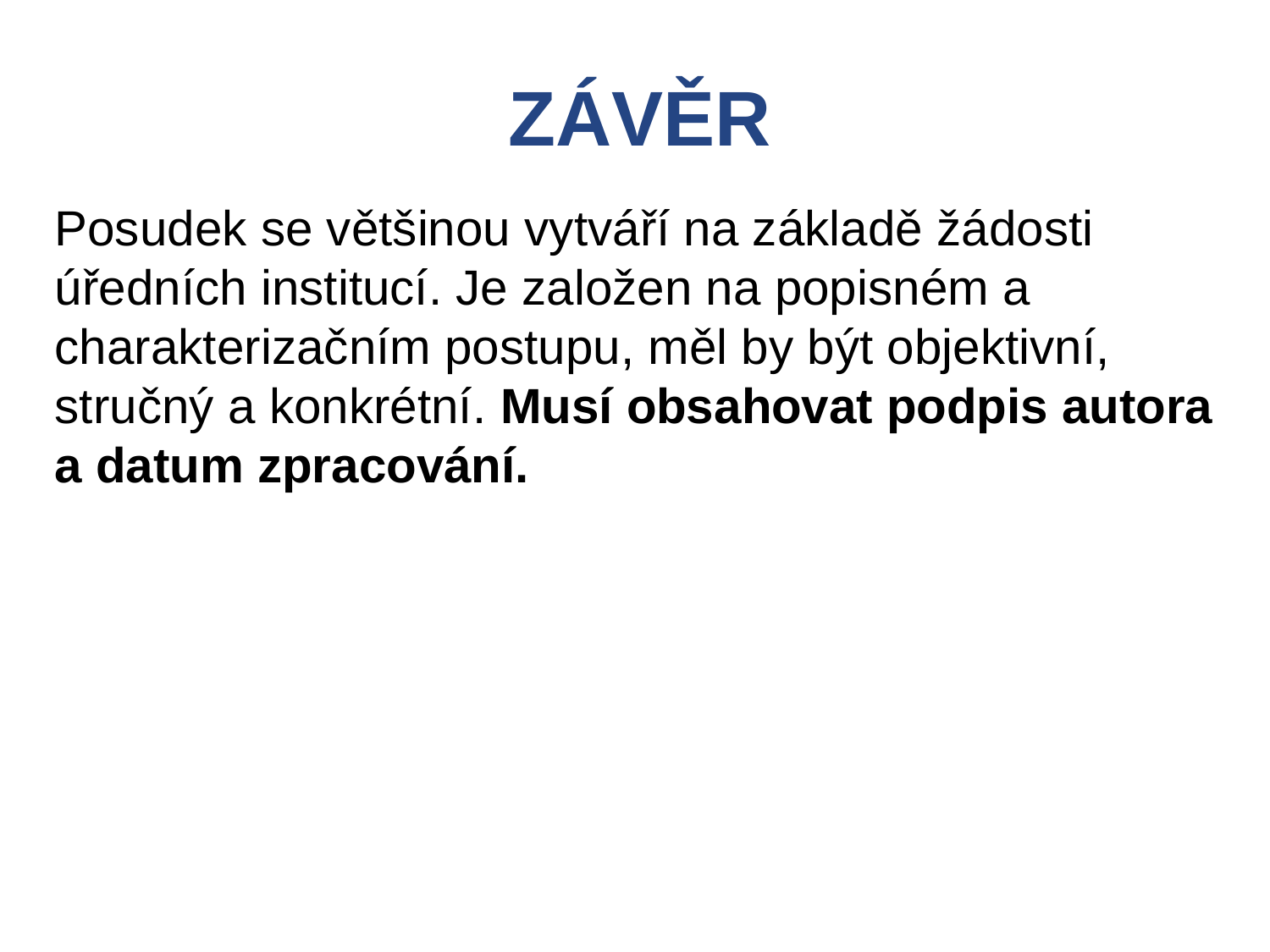

ZÁVĚR
Posudek se většinou vytváří na základě žádosti úředních institucí. Je založen na popisném a charakterizačním postupu, měl by být objektivní, stručný a konkrétní. Musí obsahovat podpis autora
a datum zpracování.